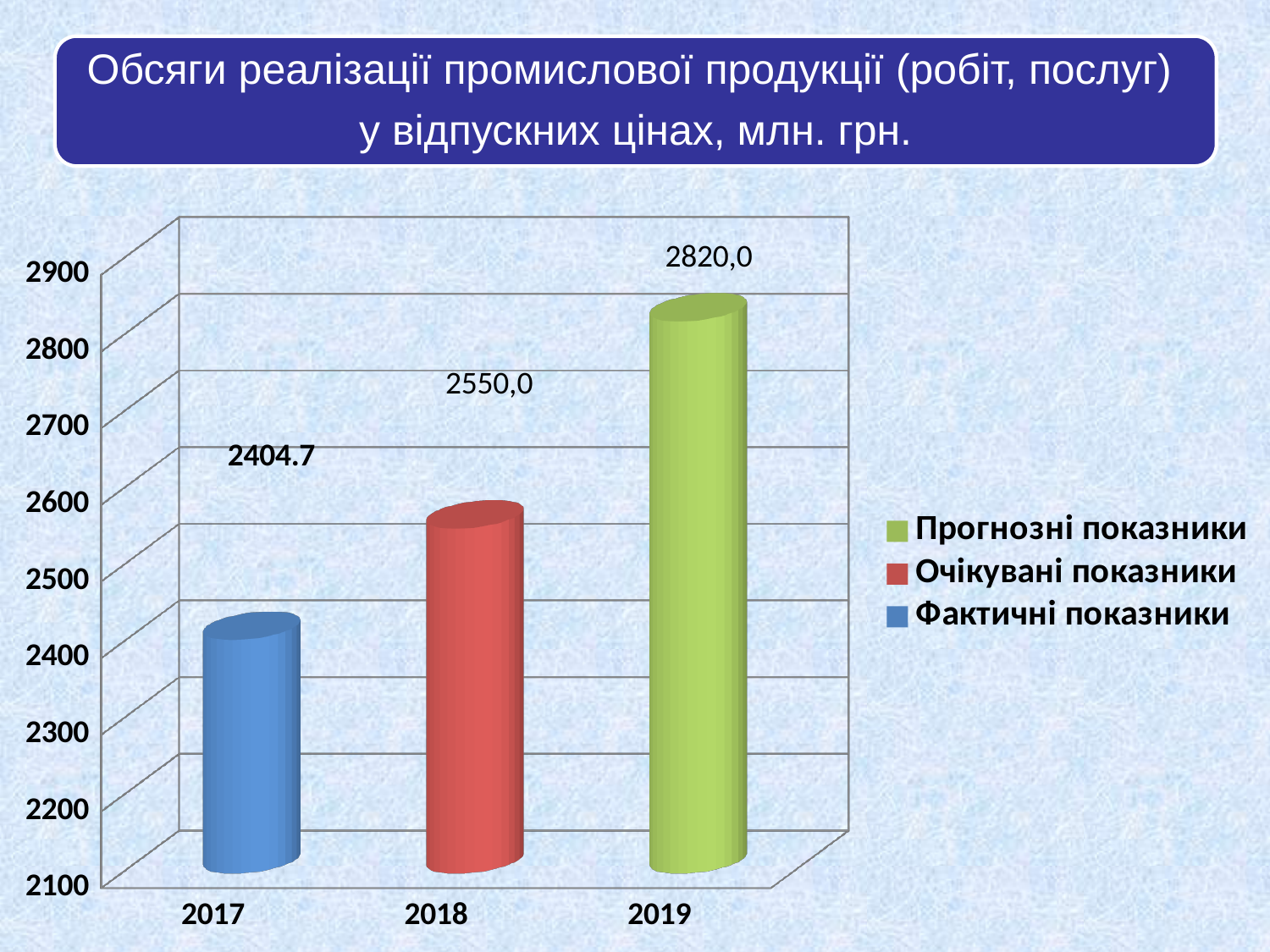

Обсяги реалізації промислової продукції (робіт, послуг)
у відпускних цінах, млн. грн.

[unsupported chart]